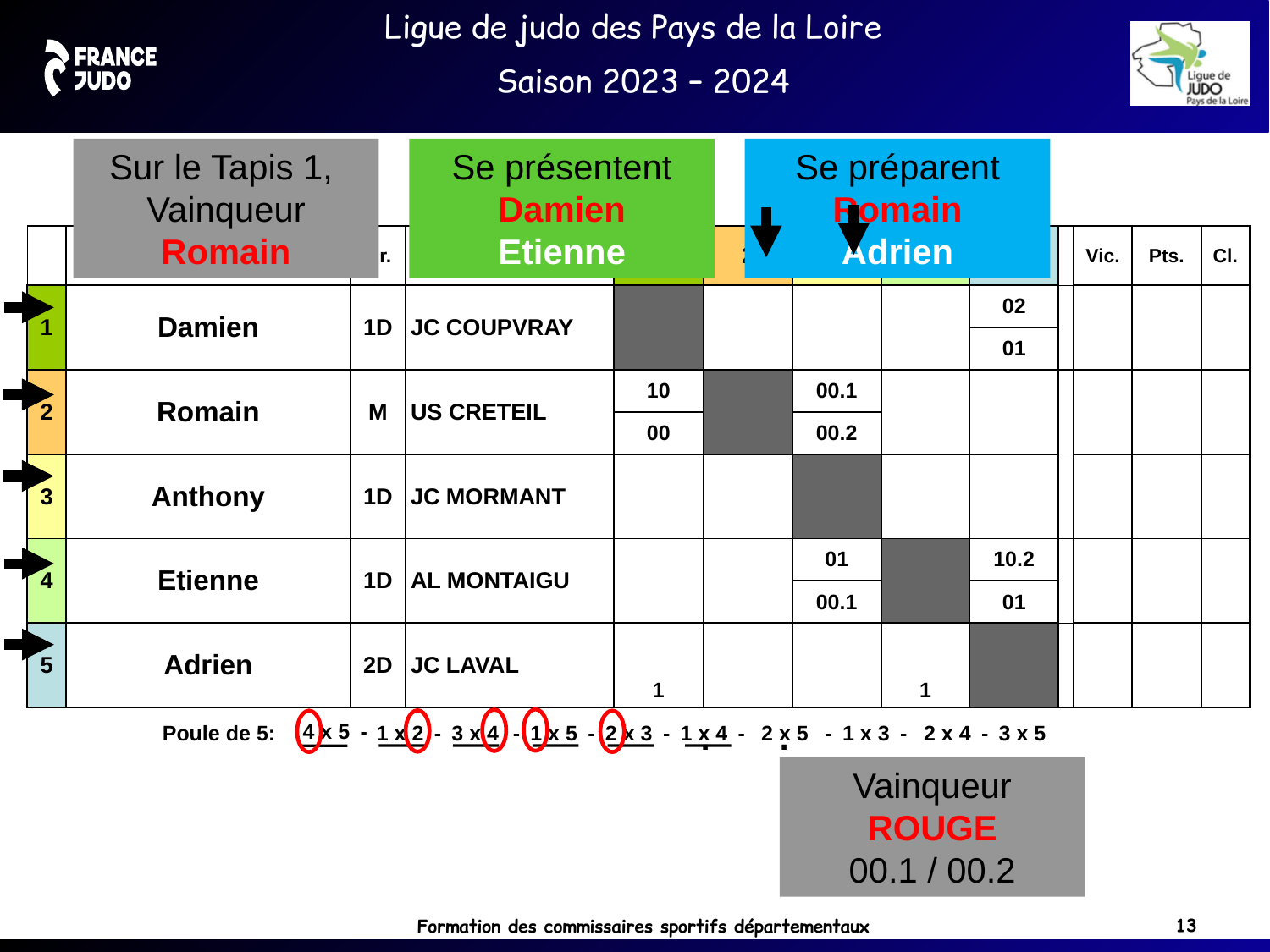

Sur le Tapis 1,
Vainqueur Romain
Se présentent
Damien
Etienne
Se préparent
Romain
Adrien

.
.

Vainqueur ROUGE
00.1 / 00.2